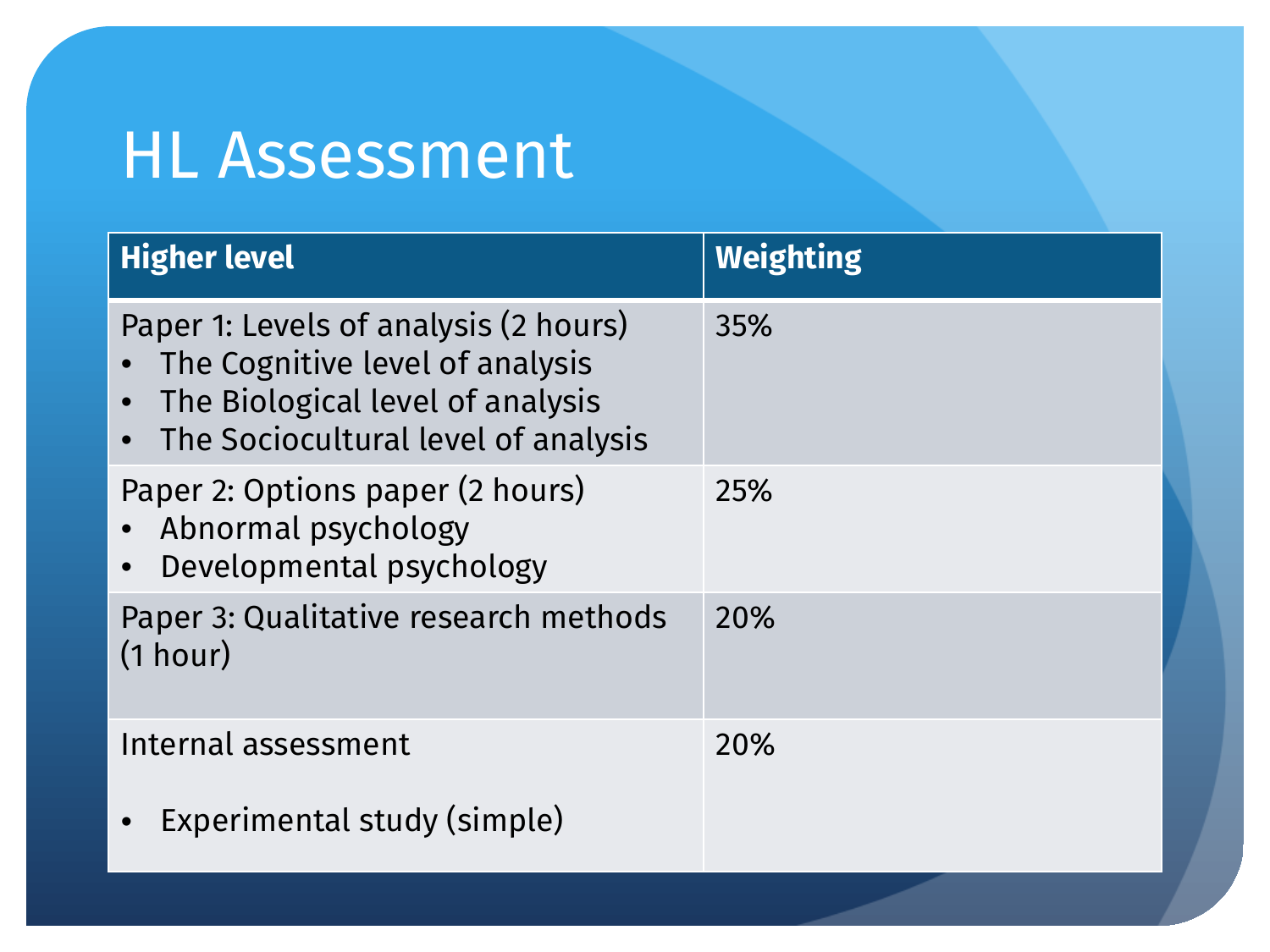

# HL Assessment

| Higher level | Weighting |
| --- | --- |
| Paper 1: Levels of analysis (2 hours) The Cognitive level of analysis The Biological level of analysis The Sociocultural level of analysis | 35% |
| Paper 2: Options paper (2 hours) Abnormal psychology Developmental psychology | 25% |
| Paper 3: Qualitative research methods (1 hour) | 20% |
| Internal assessment Experimental study (simple) | 20% |